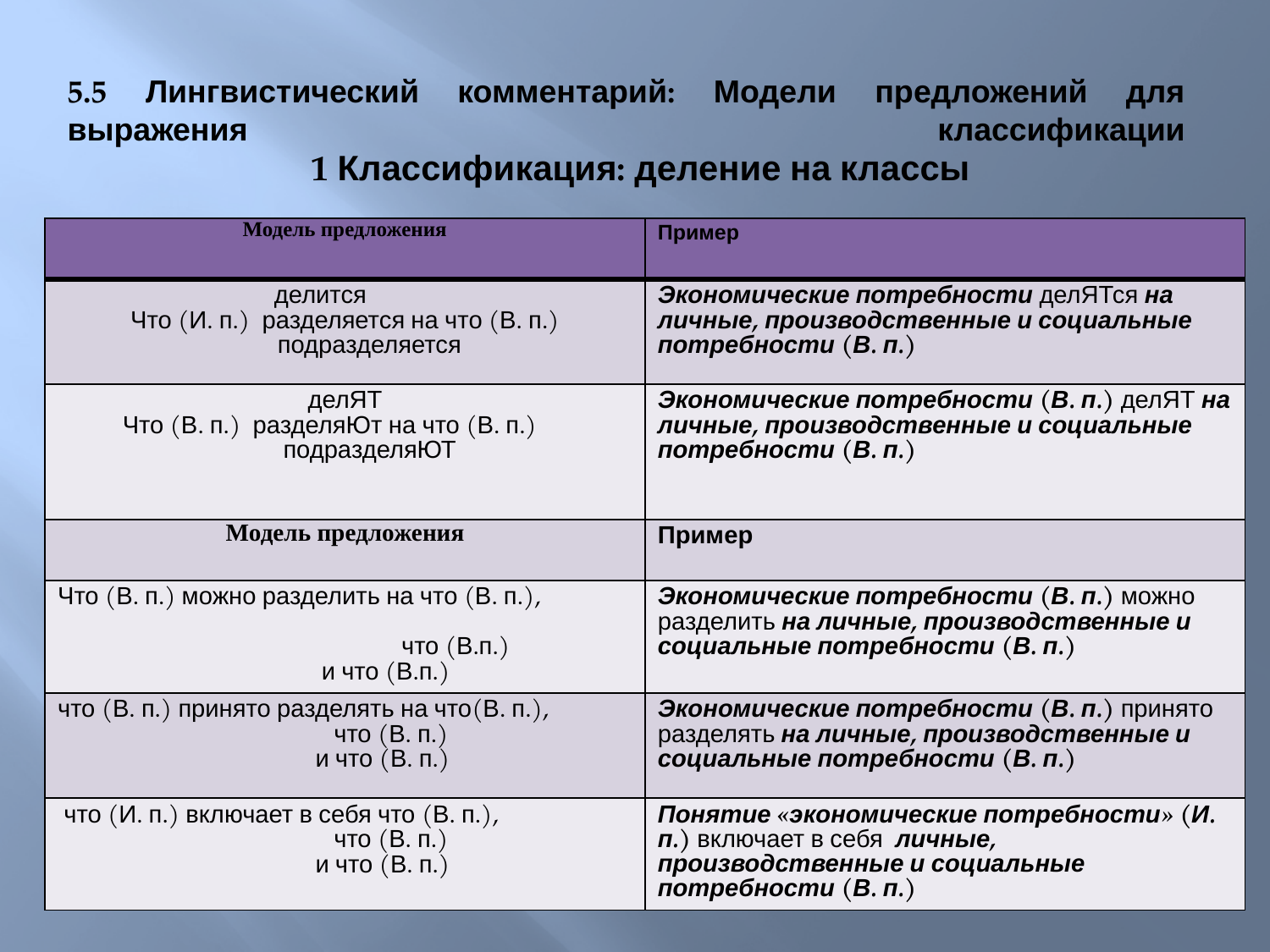

# 5.5 Лингвистический комментарий: Модели предложений для выражения классификации
1 Классификация: деление на классы

| Модель предложения | Пример |
| --- | --- |
| делится Что (И. п.) разделяется на что (В. п.) подразделяется | Экономические потребности делЯТся на личные, производственные и социальные потребности (В. п.) |
| делЯТ Что (В. п.) разделяЮт на что (В. п.) подразделяЮТ | Экономические потребности (В. п.) делЯТ на личные, производственные и социальные потребности (В. п.) |
| Модель предложения | Пример |
| Что (В. п.) можно разделить на что (В. п.), что (В.п.) и что (В.п.) | Экономические потребности (В. п.) можно разделить на личные, производственные и социальные потребности (В. п.) |
| что (В. п.) принято разделять на что(В. п.), что (В. п.) и что (В. п.) | Экономические потребности (В. п.) принято разделять на личные, производственные и социальные потребности (В. п.) |
| что (И. п.) включает в себя что (В. п.), что (В. п.) и что (В. п.) | Понятие «экономические потребности» (И. п.) включает в себя личные, производственные и социальные потребности (В. п.) |